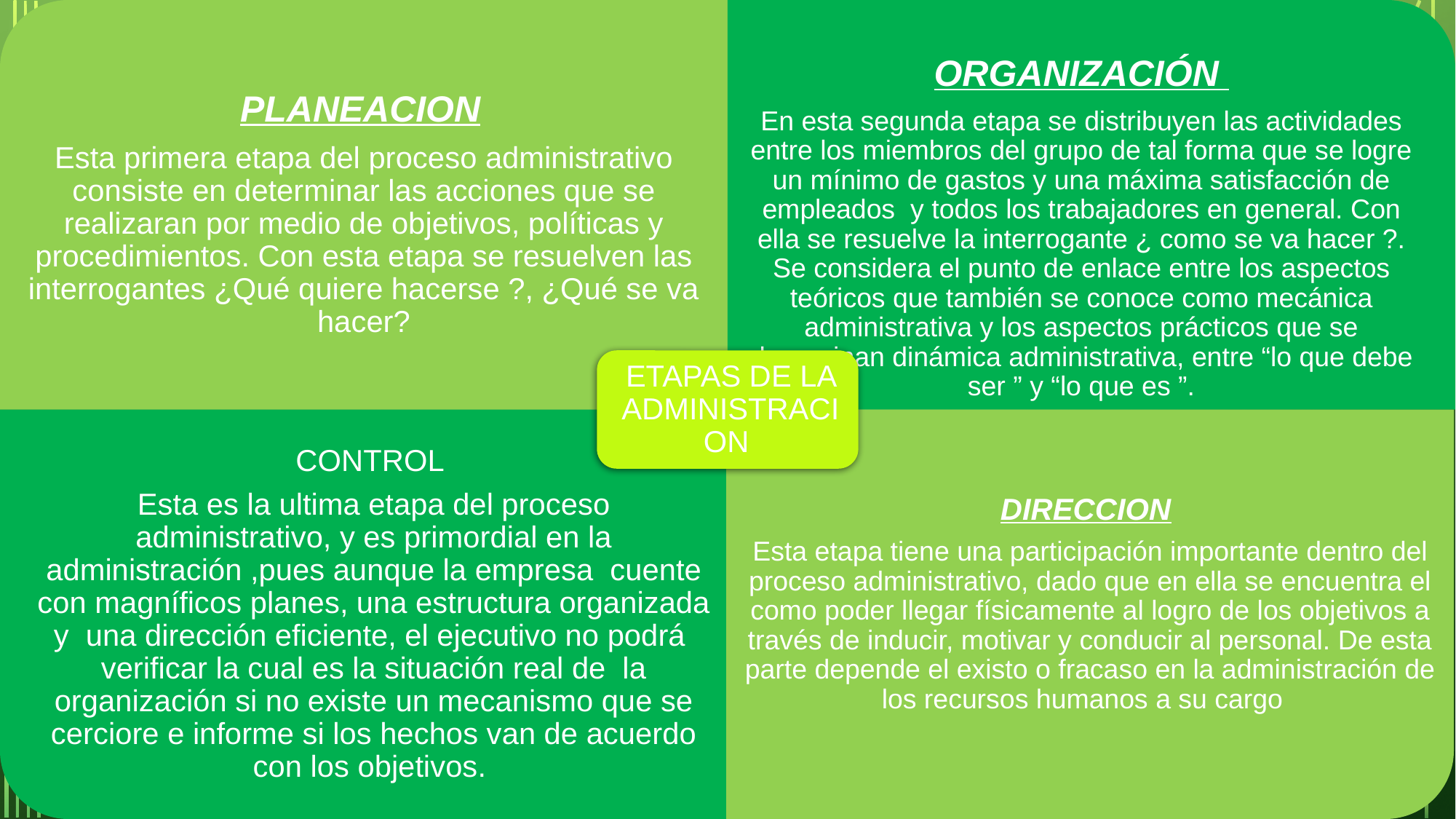

PLANEACION
Esta primera etapa del proceso administrativo consiste en determinar las acciones que se realizaran por medio de objetivos, políticas y procedimientos. Con esta etapa se resuelven las interrogantes ¿Qué quiere hacerse ?, ¿Qué se va hacer?

ORGANIZACIÓN
En esta segunda etapa se distribuyen las actividades entre los miembros del grupo de tal forma que se logre un mínimo de gastos y una máxima satisfacción de empleados  y todos los trabajadores en general. Con ella se resuelve la interrogante ¿ como se va hacer ?. Se considera el punto de enlace entre los aspectos teóricos que también se conoce como mecánica administrativa y los aspectos prácticos que se denominan dinámica administrativa, entre “lo que debe ser ” y “lo que es ”.
CONTROL
Esta es la ultima etapa del proceso administrativo, y es primordial en la administración ,pues aunque la empresa  cuente con magníficos planes, una estructura organizada y  una dirección eficiente, el ejecutivo no podrá  verificar la cual es la situación real de  la organización si no existe un mecanismo que se cerciore e informe si los hechos van de acuerdo con los objetivos.
DIRECCION
Esta etapa tiene una participación importante dentro del proceso administrativo, dado que en ella se encuentra el como poder llegar físicamente al logro de los objetivos a través de inducir, motivar y conducir al personal. De esta parte depende el existo o fracaso en la administración de los recursos humanos a su cargo
ETAPAS DE LA ADMINISTRACION